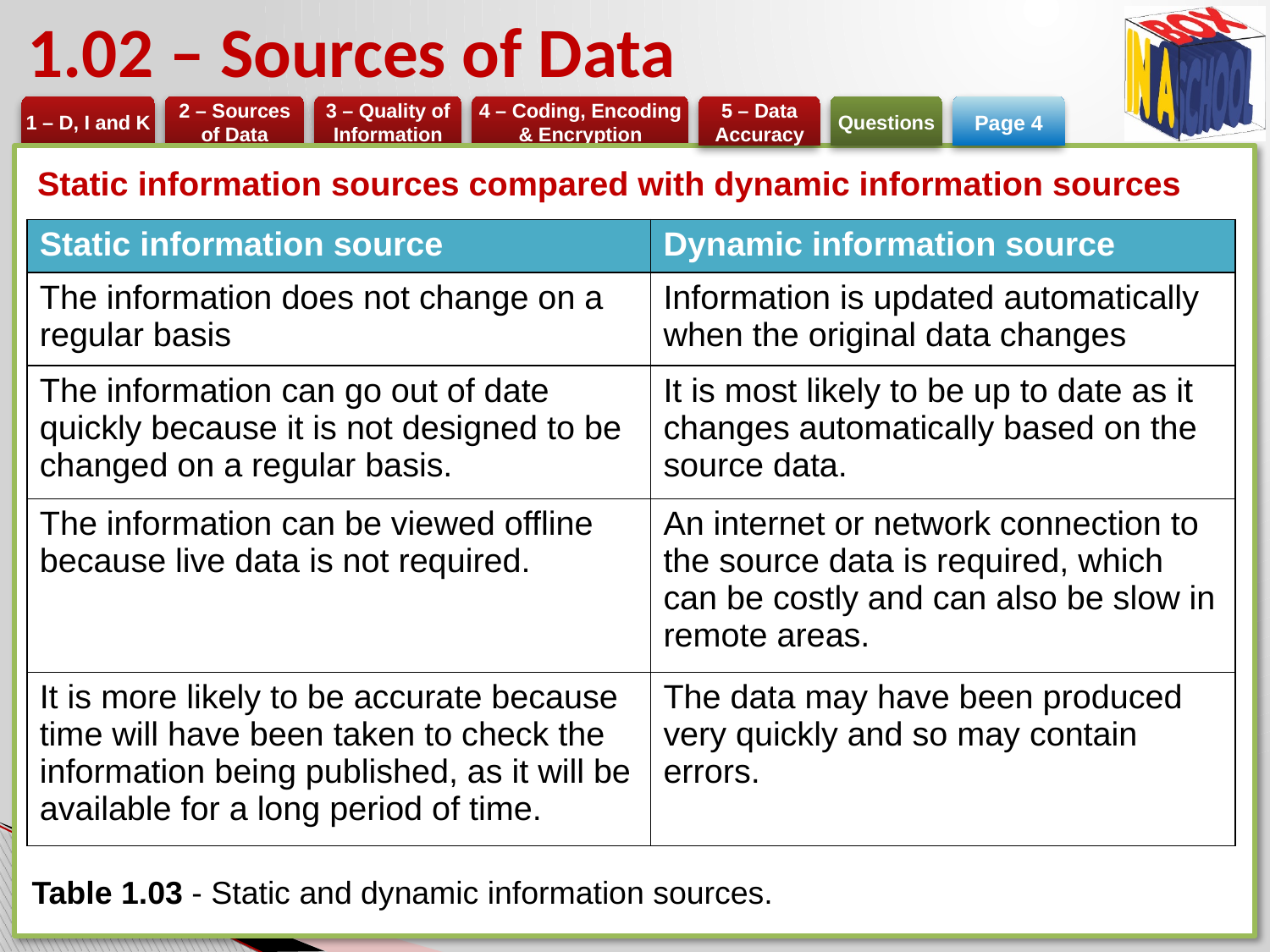

# 1.02 – Sources of Data
Page 4
Static information sources compared with dynamic information sources
| Static information source | Dynamic information source |
| --- | --- |
| The information does not change on a regular basis | Information is updated automatically when the original data changes |
| The information can go out of date quickly because it is not designed to be changed on a regular basis. | It is most likely to be up to date as it changes automatically based on the source data. |
| The information can be viewed offline because live data is not required. | An internet or network connection to the source data is required, which can be costly and can also be slow in remote areas. |
| It is more likely to be accurate because time will have been taken to check the information being published, as it will be available for a long period of time. | The data may have been produced very quickly and so may contain errors. |
Table 1.03 - Static and dynamic information sources.